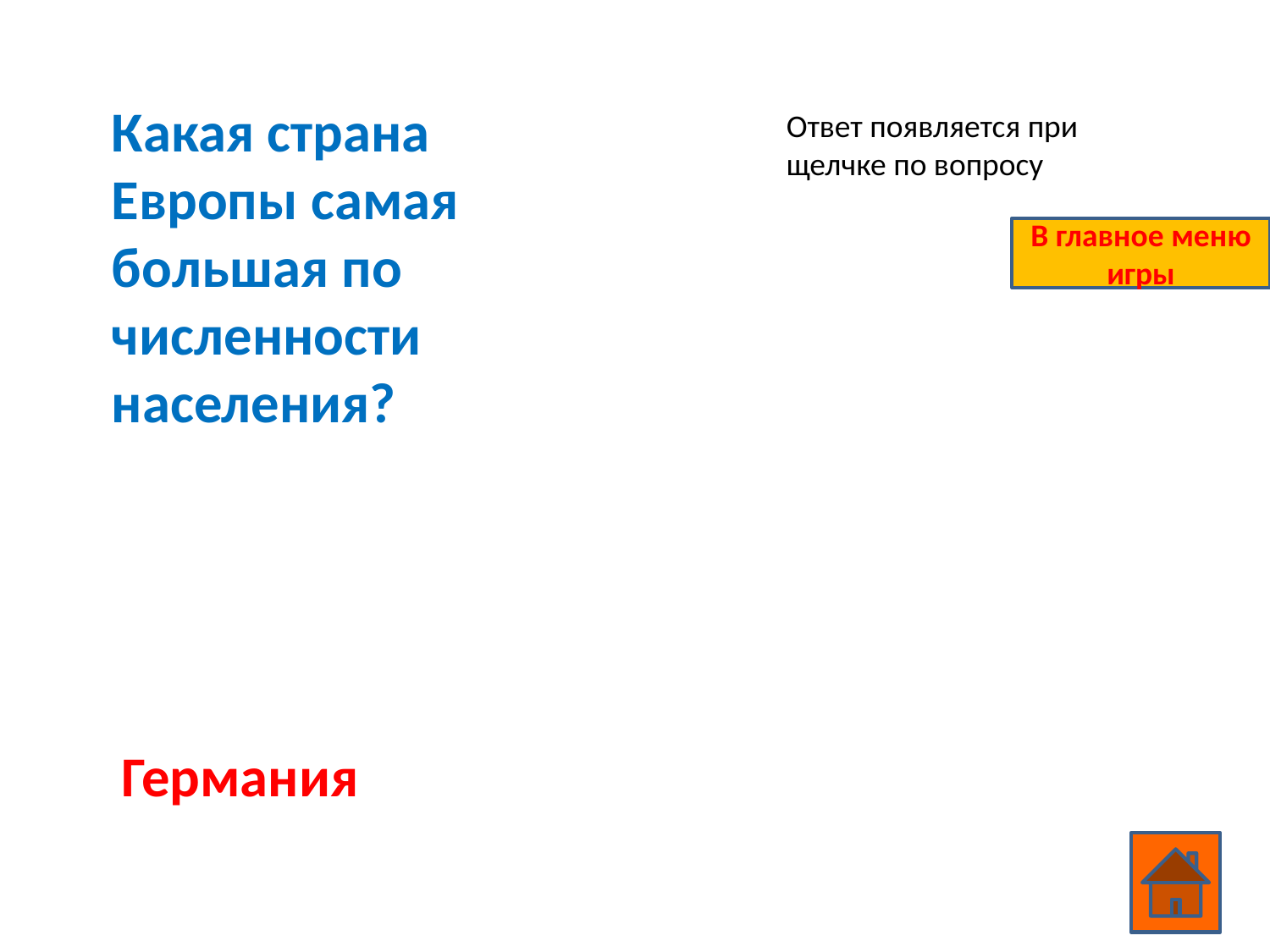

Какая страна Европы самая большая по численности населения?
Ответ появляется при щелчке по вопросу
В главное меню игры
Германия